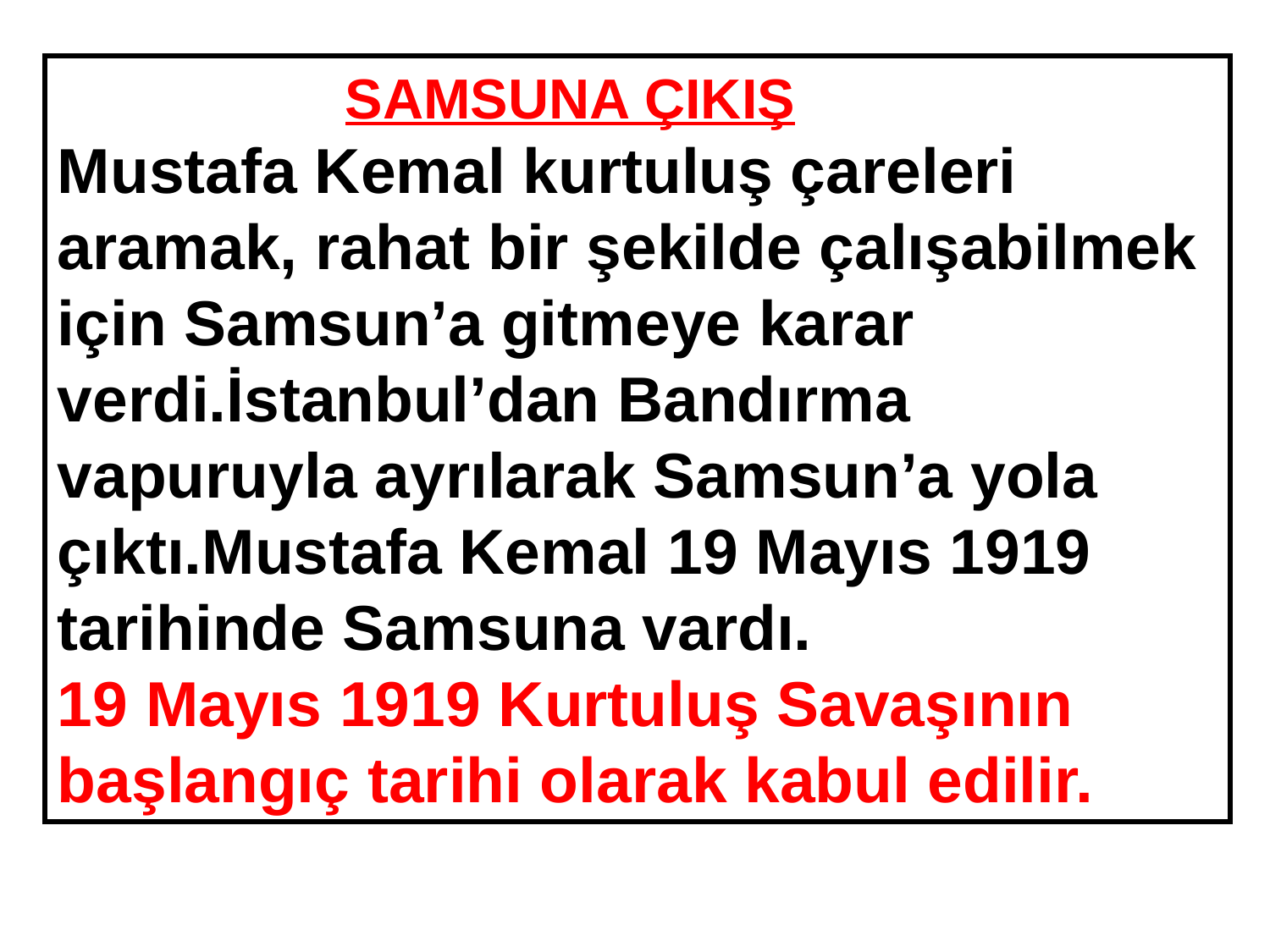

SAMSUNA ÇIKIŞ
Mustafa Kemal kurtuluş çareleri aramak, rahat bir şekilde çalışabilmek için Samsun’a gitmeye karar verdi.İstanbul’dan Bandırma vapuruyla ayrılarak Samsun’a yola çıktı.Mustafa Kemal 19 Mayıs 1919 tarihinde Samsuna vardı.
19 Mayıs 1919 Kurtuluş Savaşının başlangıç tarihi olarak kabul edilir.